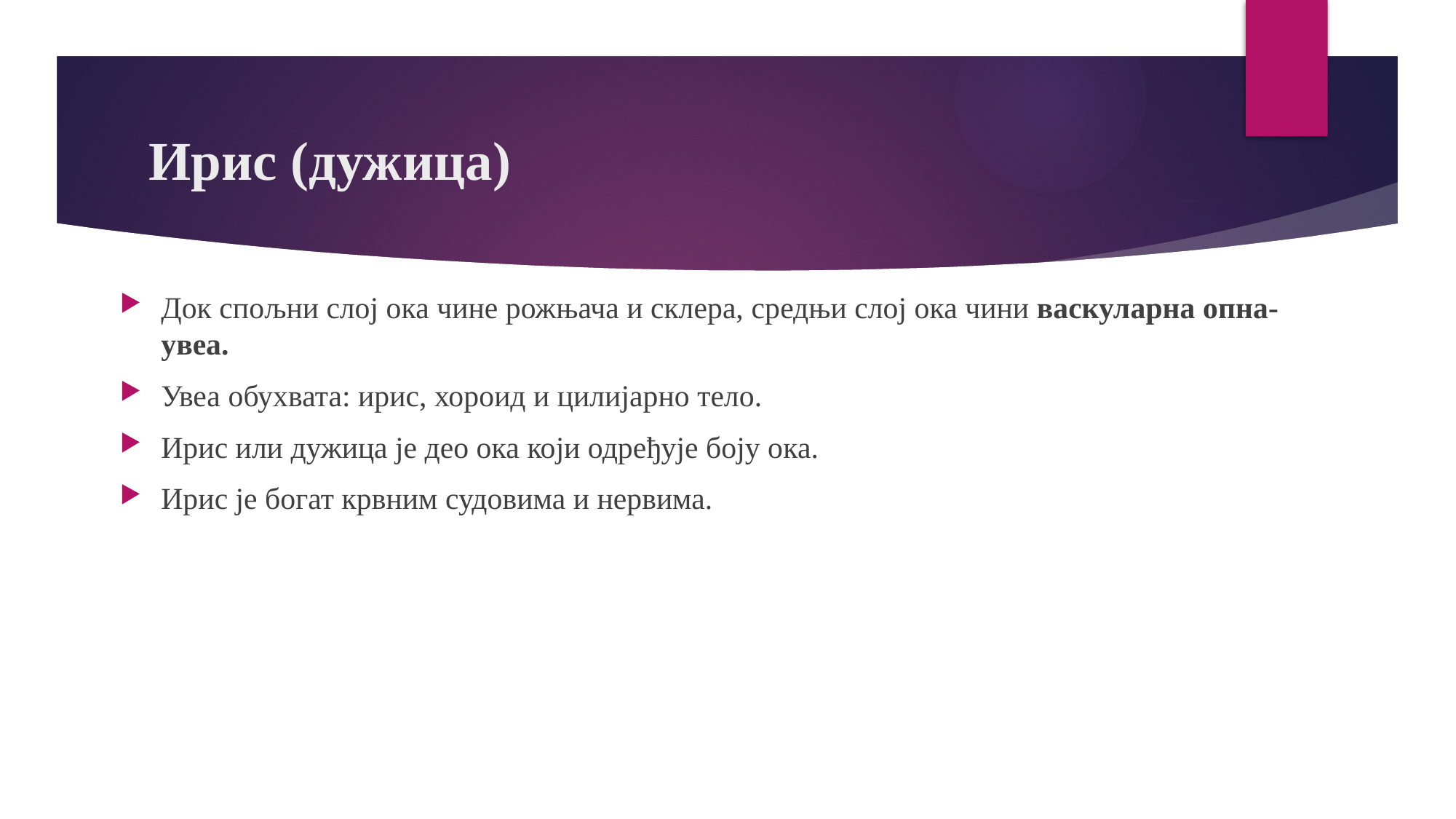

# Ирис (дужица)
Док спољни слој ока чине рожњача и склера, средњи слој ока чини васкуларна опна-увеа.
Увеа обухвата: ирис, хороид и цилијарно тело.
Ирис или дужица је део ока који одређује боју ока.
Ирис је богат крвним судовима и нервима.